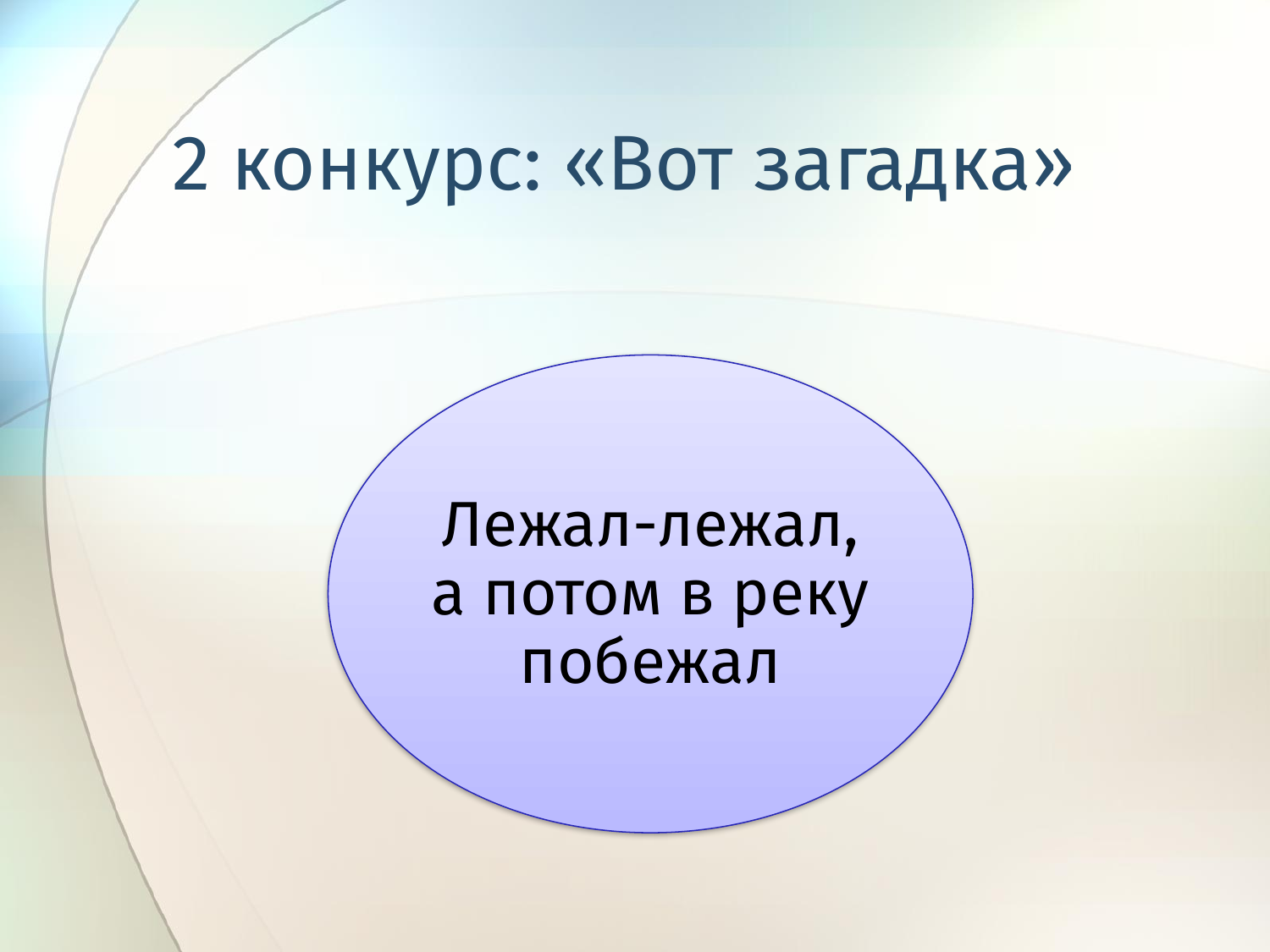

# 2 конкурс: «Вот загадка»
Лежал-лежал, а потом в реку побежал